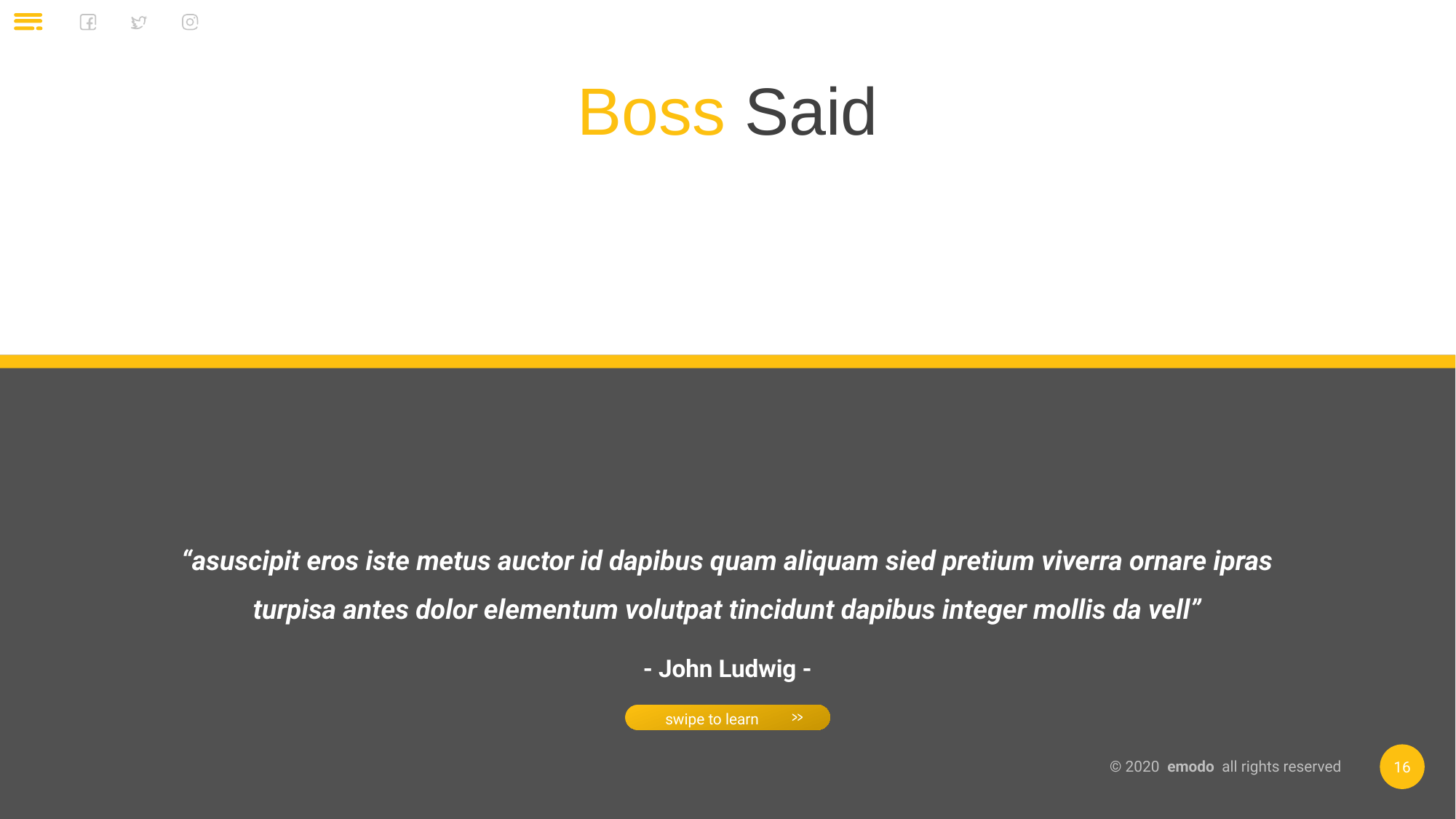

Boss Said

“asuscipit eros iste metus auctor id dapibus quam aliquam sied pretium viverra ornare ipras turpisa antes dolor elementum volutpat tincidunt dapibus integer mollis da vell”
- John Ludwig -
swipe to learn

© 2020  emodo  all rights reserved
16